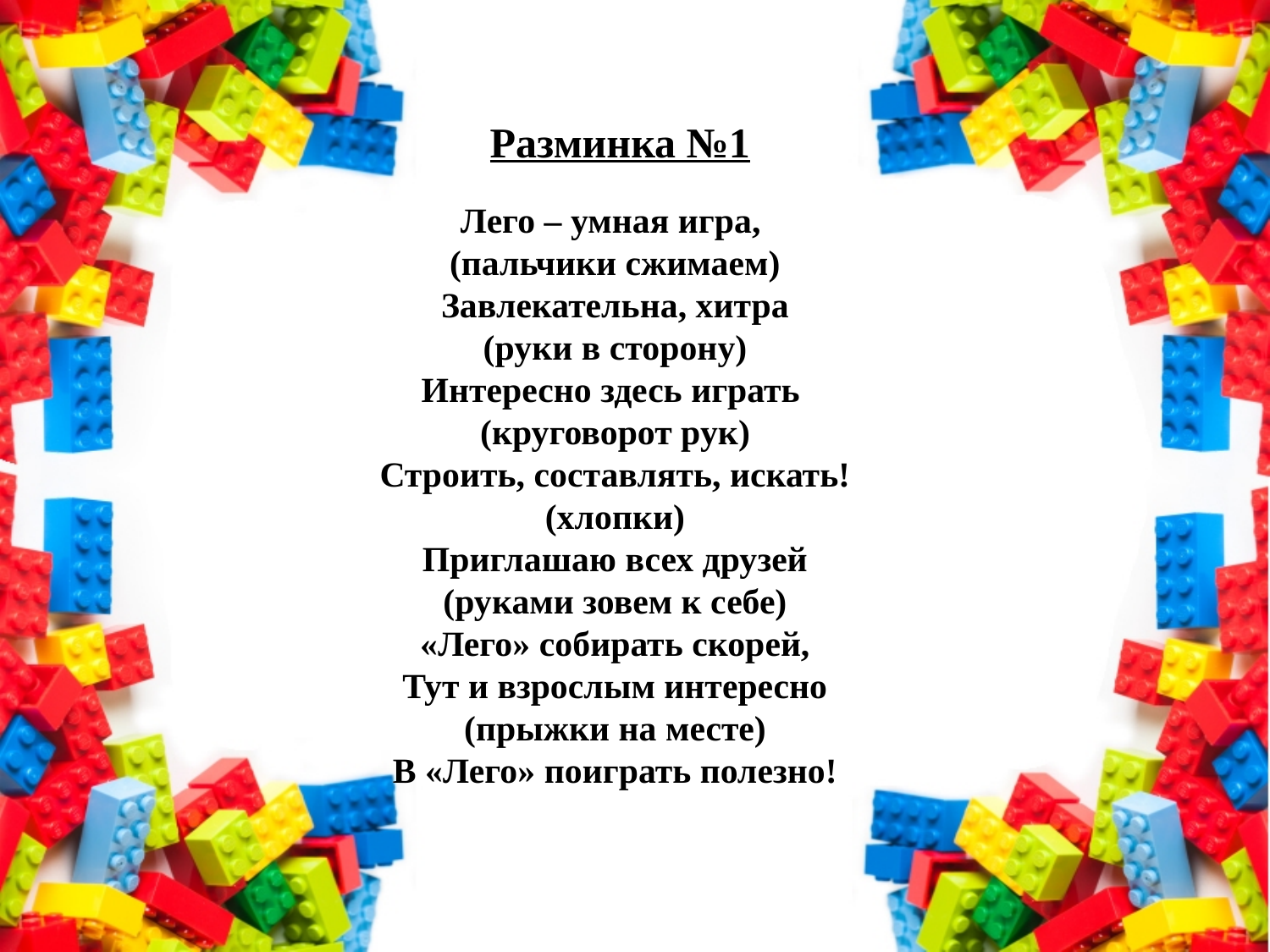

Разминка №1
Лего – умная игра,
(пальчики сжимаем)
Завлекательна, хитра
(руки в сторону)
Интересно здесь играть
(круговорот рук)
Строить, составлять, искать!
(хлопки)
Приглашаю всех друзей
(руками зовем к себе)
«Лего» собирать скорей,
Тут и взрослым интересно
(прыжки на месте)
В «Лего» поиграть полезно!